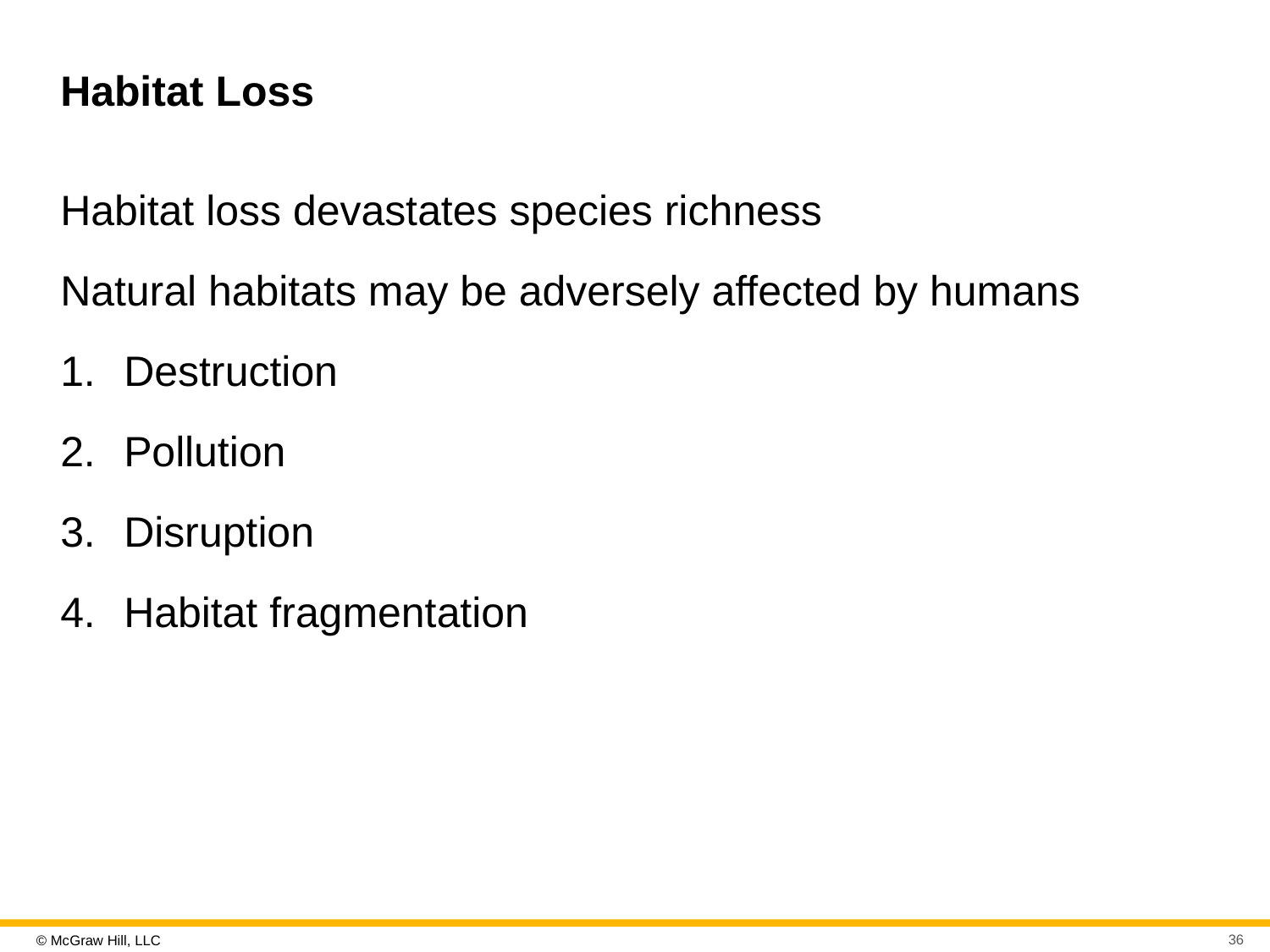

# Habitat Loss
Habitat loss devastates species richness
Natural habitats may be adversely affected by humans
Destruction
Pollution
Disruption
Habitat fragmentation
36